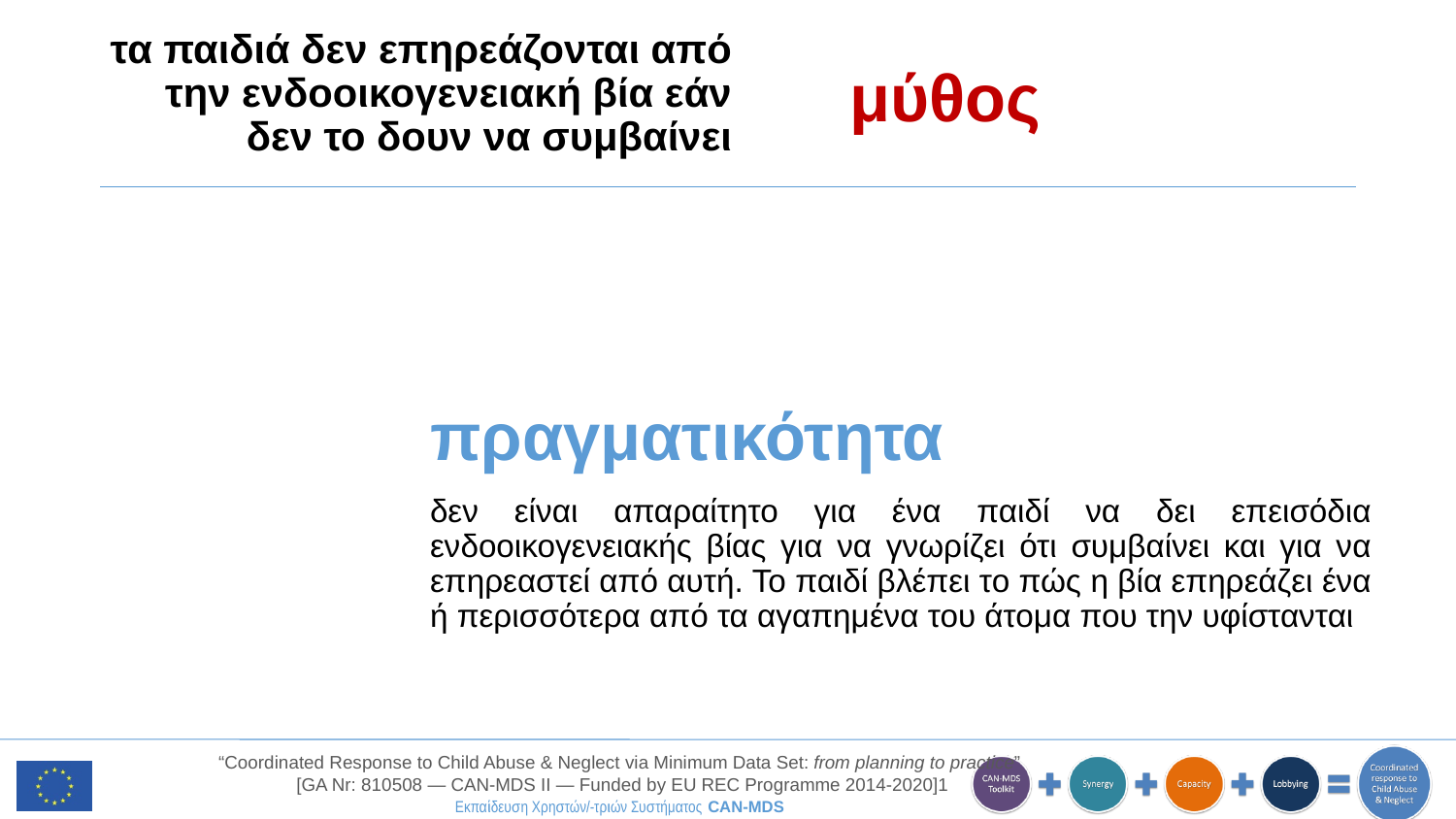

τα παιδιά δεν επηρεάζονται από την ενδοοικογενειακή βία εάν δεν το δουν να συμβαίνει
μύθος
πραγματικότητα
δεν είναι απαραίτητο για ένα παιδί να δει επεισόδια ενδοοικογενειακής βίας για να γνωρίζει ότι συμβαίνει και για να επηρεαστεί από αυτή. Το παιδί βλέπει το πώς η βία επηρεάζει ένα ή περισσότερα από τα αγαπημένα του άτομα που την υφίστανται